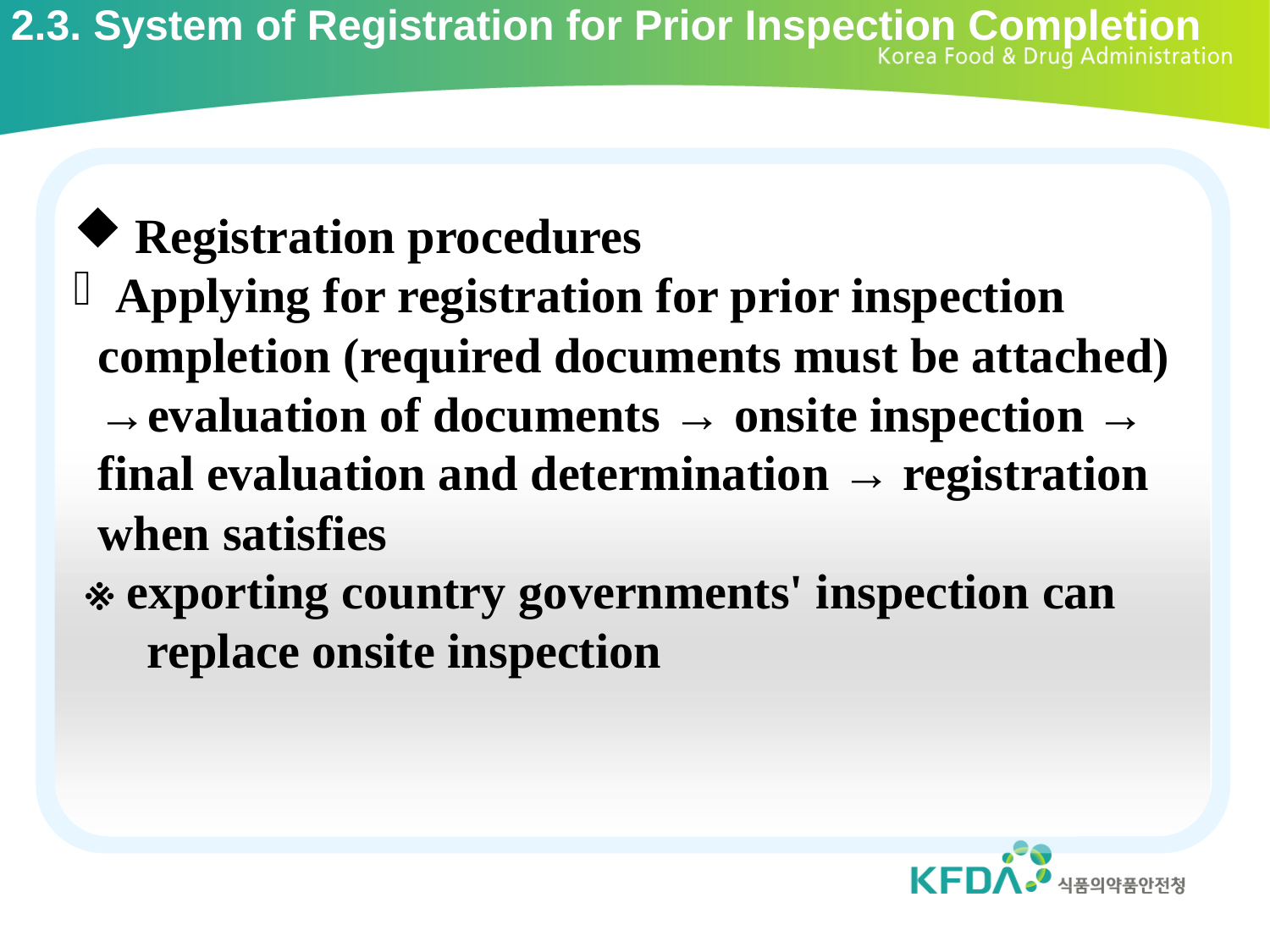

2.3. System of Registration for Prior Inspection Completion

 Registration procedures
 Applying for registration for prior inspection
  completion (required documents must be attached)
  →evaluation of documents → onsite inspection →
  final evaluation and determination → registration
  when satisfies
 ※ exporting country governments' inspection can
      replace onsite inspection